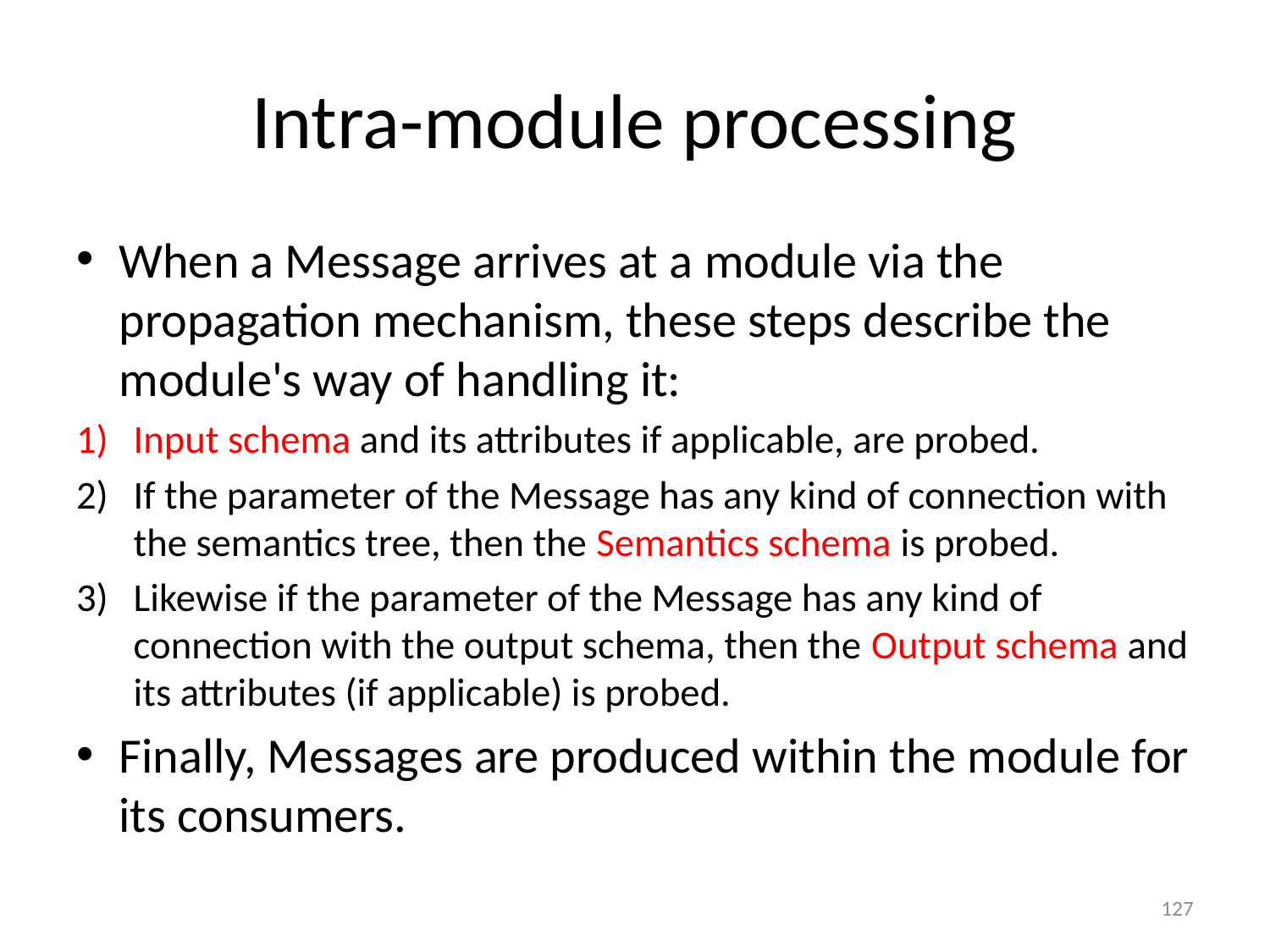

# Intra-module processing
When a Message arrives at a module via the propagation mechanism, these steps describe the module's way of handling it:
Input schema and its attributes if applicable, are probed.
If the parameter of the Message has any kind of connection with the semantics tree, then the Semantics schema is probed.
Likewise if the parameter of the Message has any kind of connection with the output schema, then the Output schema and its attributes (if applicable) is probed.
Finally, Messages are produced within the module for its consumers.

127